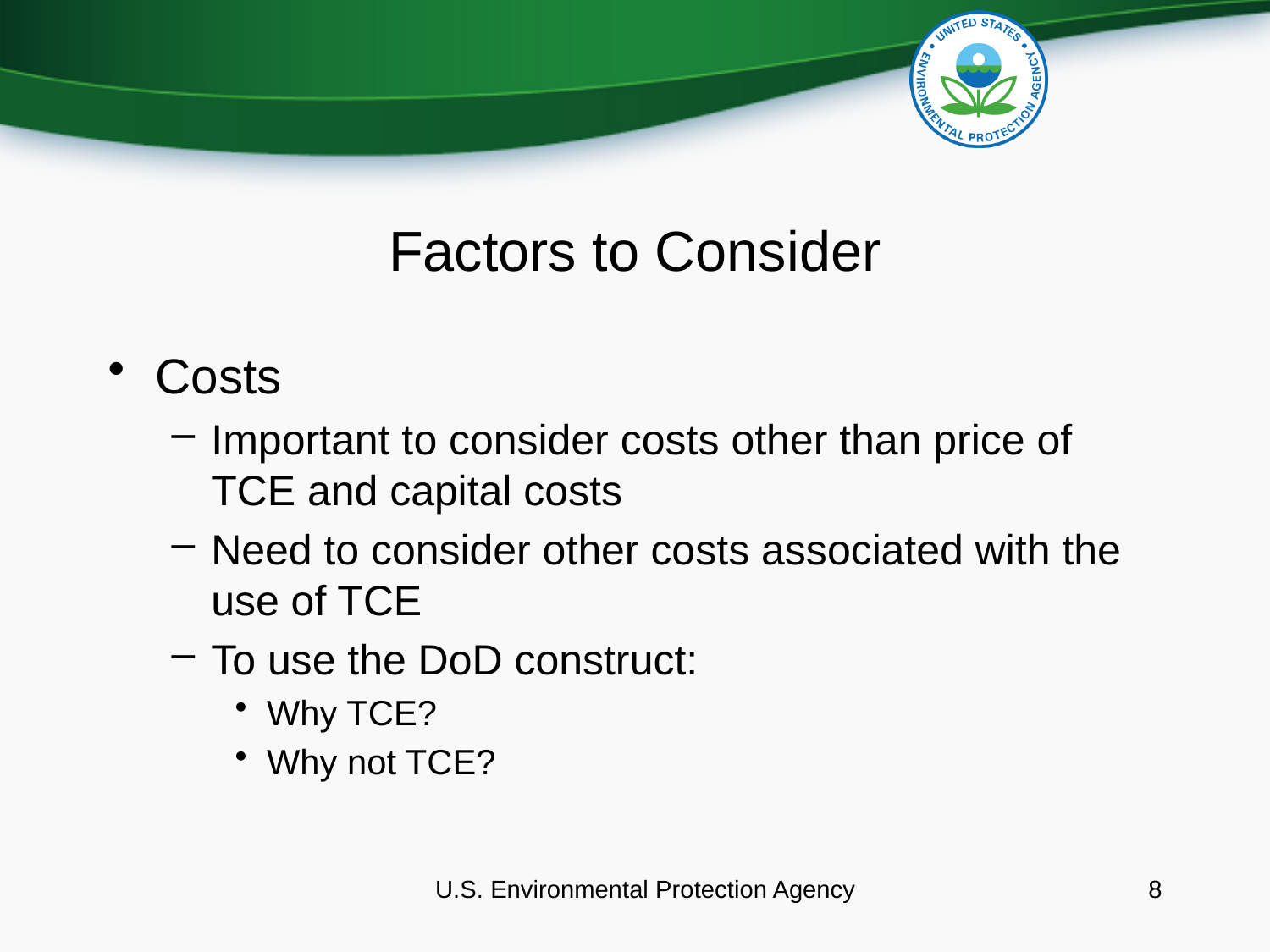

# Factors to Consider
Costs
Important to consider costs other than price of TCE and capital costs
Need to consider other costs associated with the use of TCE
To use the DoD construct:
Why TCE?
Why not TCE?
U.S. Environmental Protection Agency
8